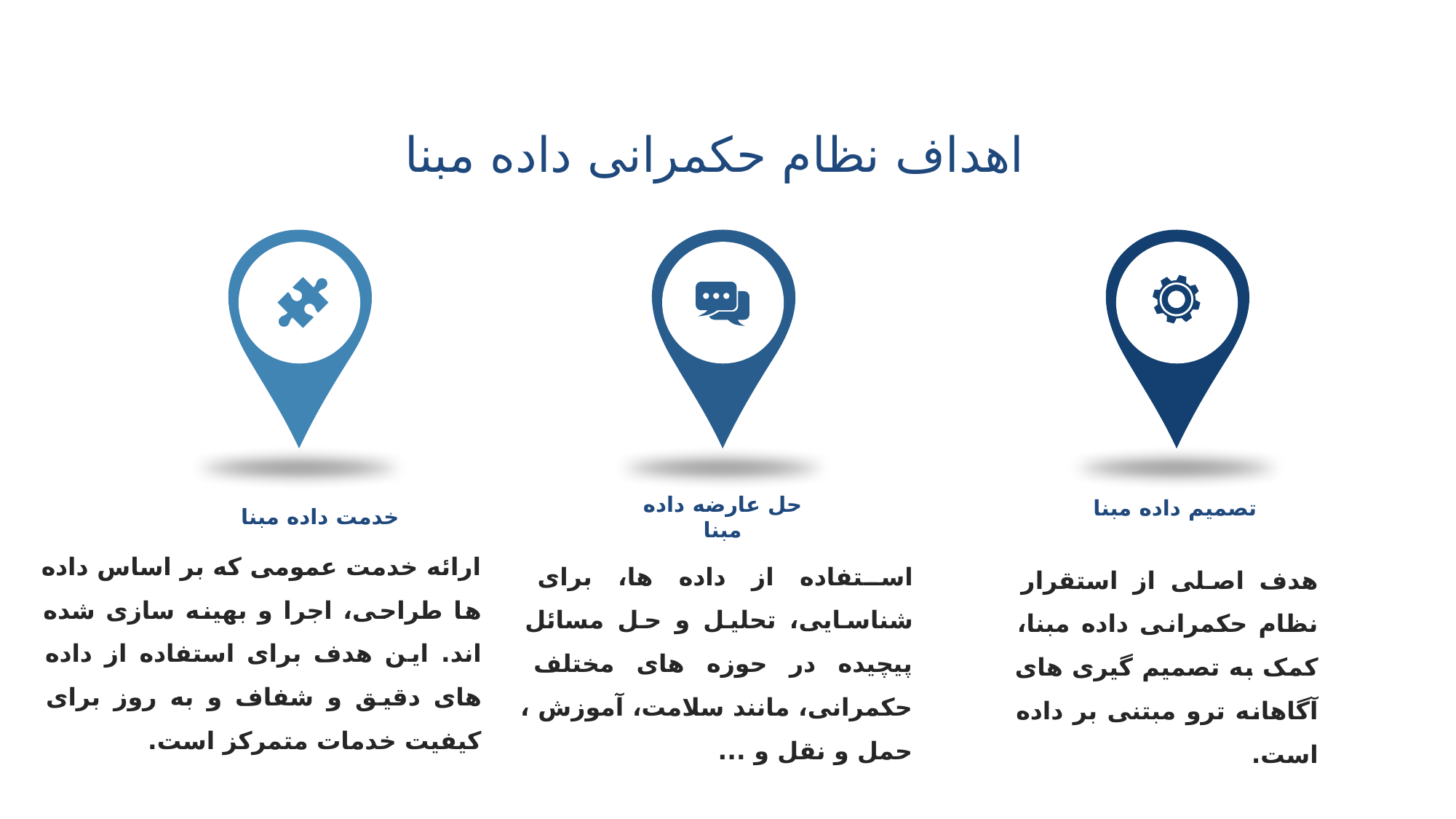

اهداف اهداف نظام حکمرانی داده مبنا

تصمیم داده مبنا
هدف اصلی از استقرار نظام حکمرانی داده مبنا، کمک به تصمیم گیری های آگاهانه ترو مبتنی بر داده است.
خدمت داده مبنا
حل عارضه داده مبنا

ارائه خدمت عمومی که بر اساس داده ها طراحی، اجرا و بهینه سازی شده اند. این هدف برای استفاده از داده های دقیق و شفاف و به روز برای کیفیت خدمات متمرکز است.
استفاده از داده ها، برای شناسایی، تحلیل و حل مسائل پیچیده در حوزه های مختلف حکمرانی، مانند سلامت، آموزش ، حمل و نقل و ...